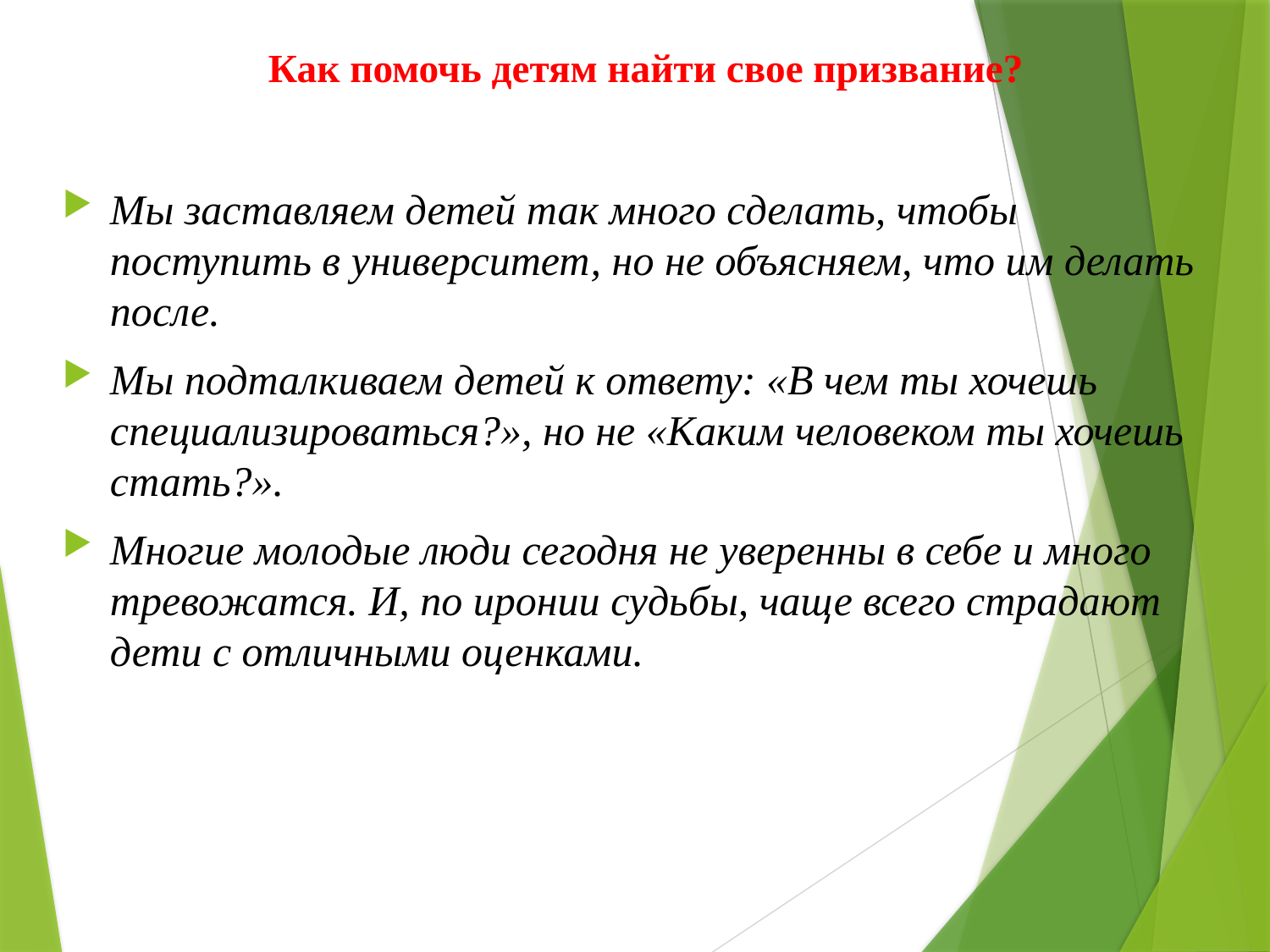

# Как помочь детям найти свое призвание?
Мы заставляем детей так много сделать, чтобы поступить в университет, но не объясняем, что им делать после.
Мы подталкиваем детей к ответу: «В чем ты хочешь специализироваться?», но не «Каким человеком ты хочешь стать?».
Многие молодые люди сегодня не уверенны в себе и много тревожатся. И, по иронии судьбы, чаще всего страдают дети с отличными оценками.